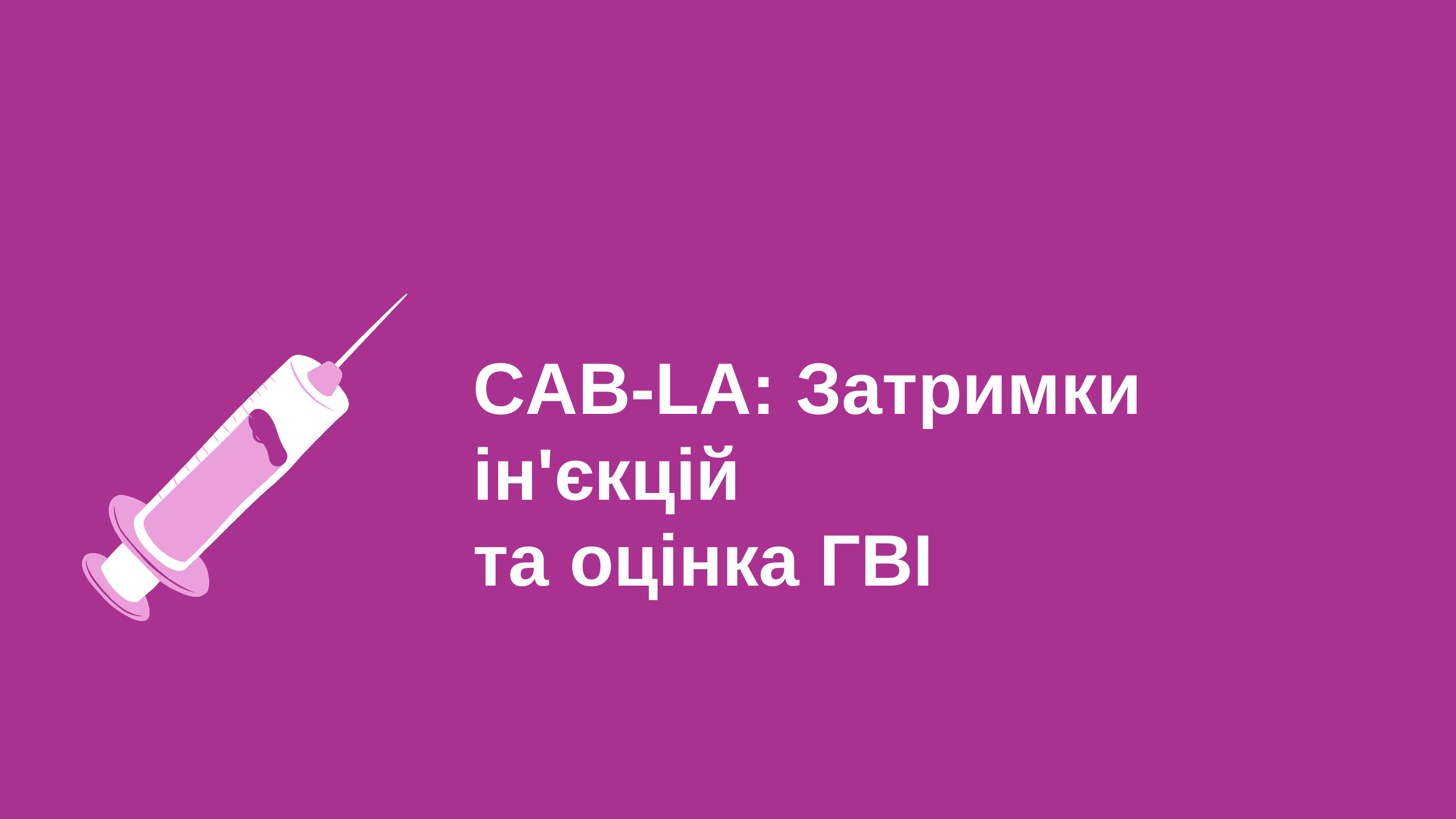

C
CAB-LA: Затримки ін'єкцій
та оцінка ГВІ